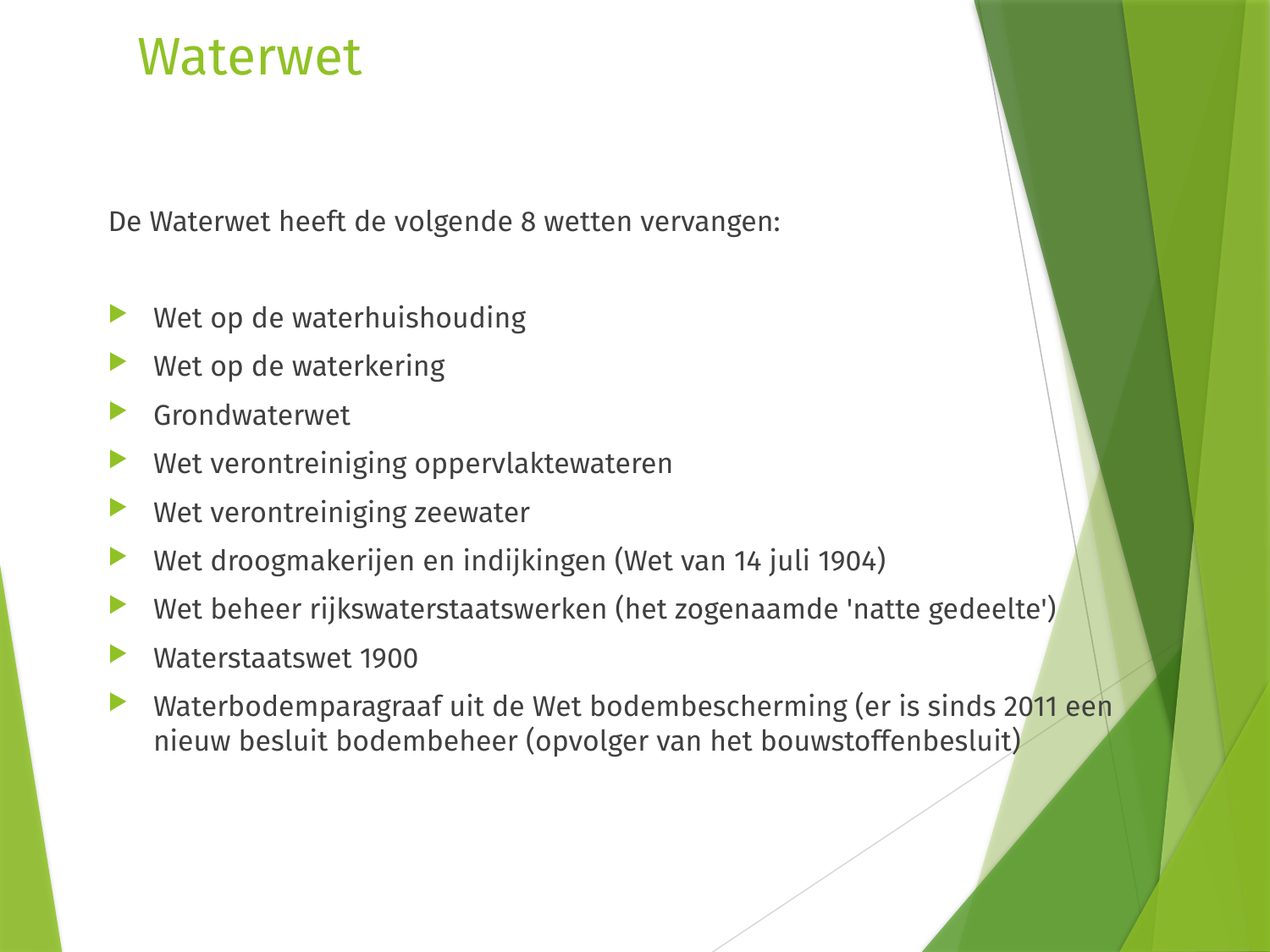

# Waterwet
De Waterwet heeft de volgende 8 wetten vervangen:

Wet op de waterhuishouding
Wet op de waterkering
Grondwaterwet
Wet verontreiniging oppervlaktewateren
Wet verontreiniging zeewater
Wet droogmakerijen en indijkingen (Wet van 14 juli 1904)
Wet beheer rijkswaterstaatswerken (het zogenaamde 'natte gedeelte')
Waterstaatswet 1900
Waterbodemparagraaf uit de Wet bodembescherming (er is sinds 2011 een nieuw besluit bodembeheer (opvolger van het bouwstoffenbesluit)